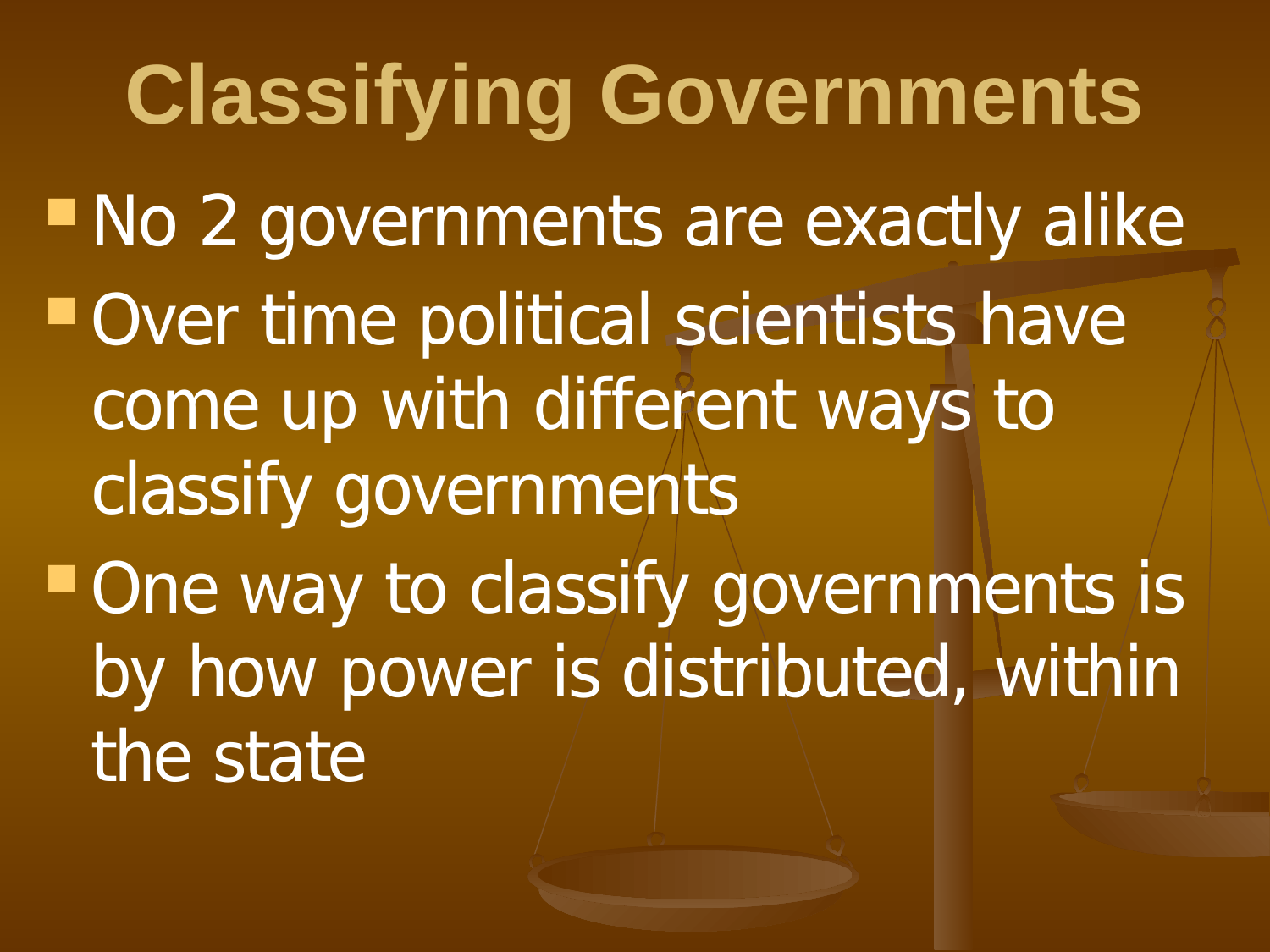

# Classifying Governments
No 2 governments are exactly alike
Over time political scientists have come up with different ways to classify governments
One way to classify governments is by how power is distributed, within the state